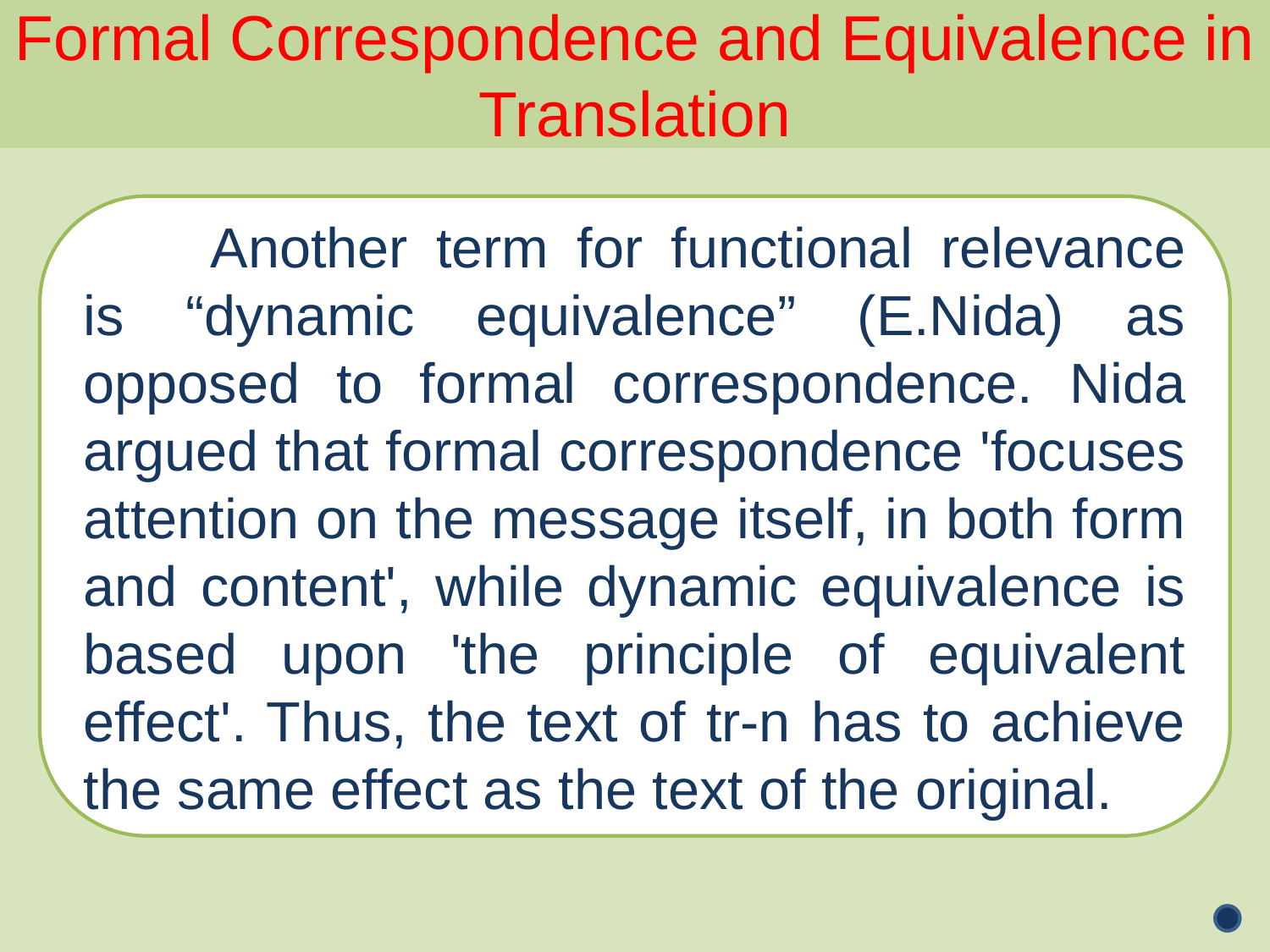

Formal Correspondence and Equivalence in Translation
	Another term for functional relevance is “dynamic equivalence” (E.Nida) as opposed to formal correspondence. Nida argued that formal correspondence 'focuses attention on the message itself, in both form and content', while dynamic equivalence is based upon 'the principle of equivalent effect'. Thus, the text of tr-n has to achieve the same effect as the text of the original.